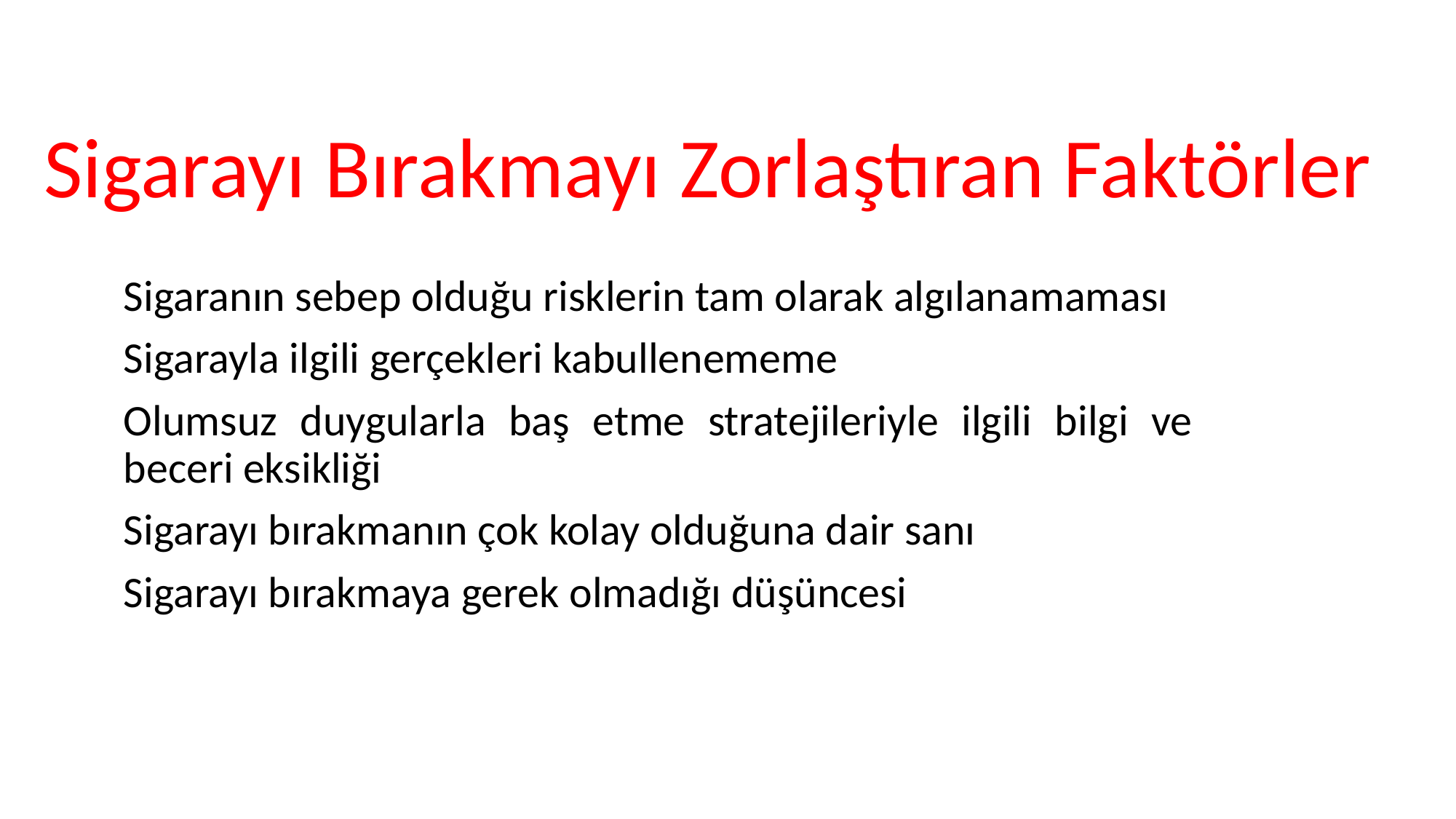

# Sigarayı Bırakmayı Zorlaştıran Faktörler
Sigaranın sebep olduğu risklerin tam olarak algılanamaması
Sigarayla ilgili gerçekleri kabullenememe
Olumsuz duygularla baş etme stratejileriyle ilgili bilgi ve beceri eksikliği
Sigarayı bırakmanın çok kolay olduğuna dair sanı
Sigarayı bırakmaya gerek olmadığı düşüncesi